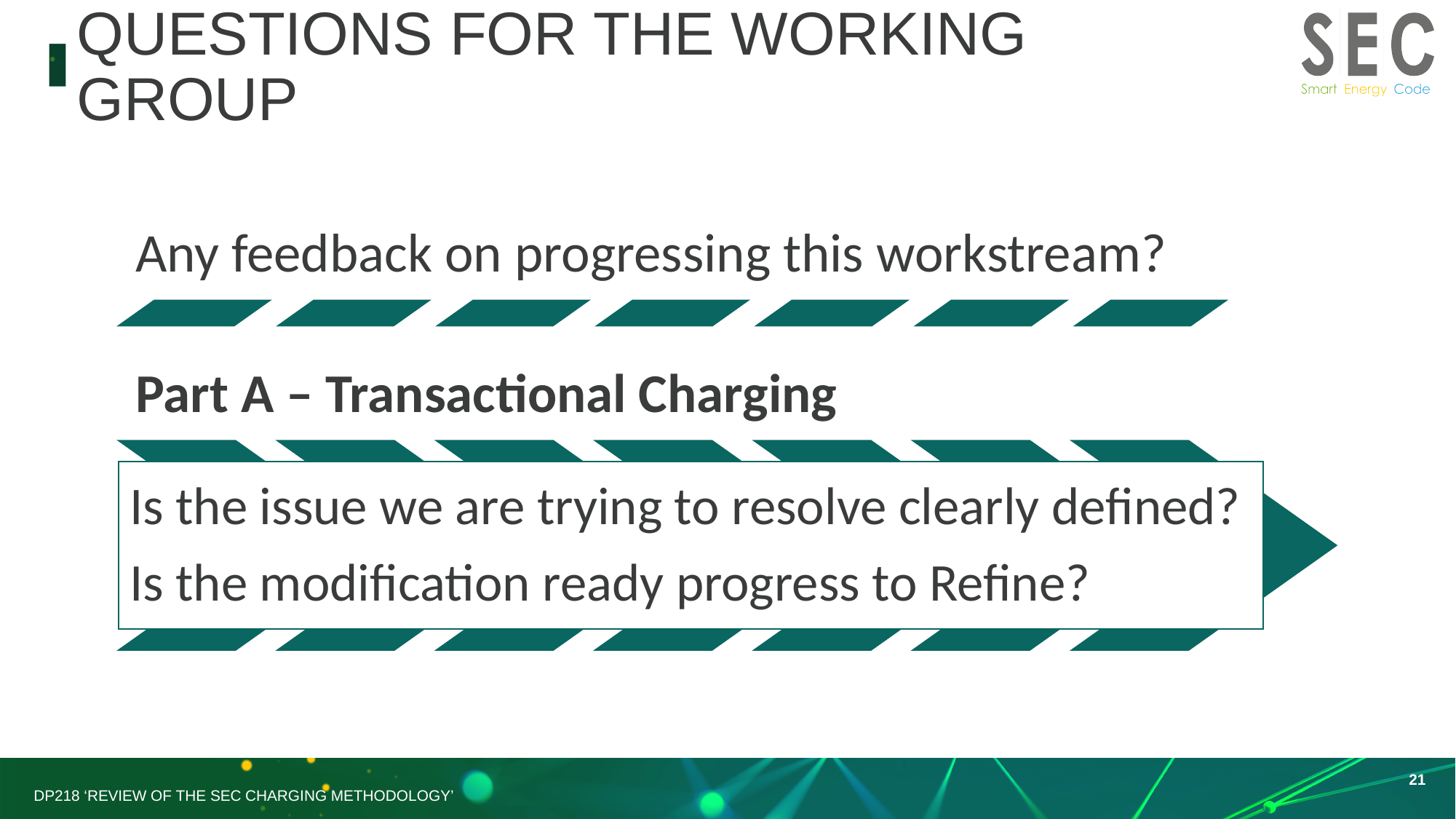

# Questions for the Working Group
Any feedback on progressing this workstream?
Part A – Transactional Charging
Is the issue we are trying to resolve clearly defined?
Is the modification ready progress to Refine?
21
DP218 ‘Review of the SEC Charging Methodology’